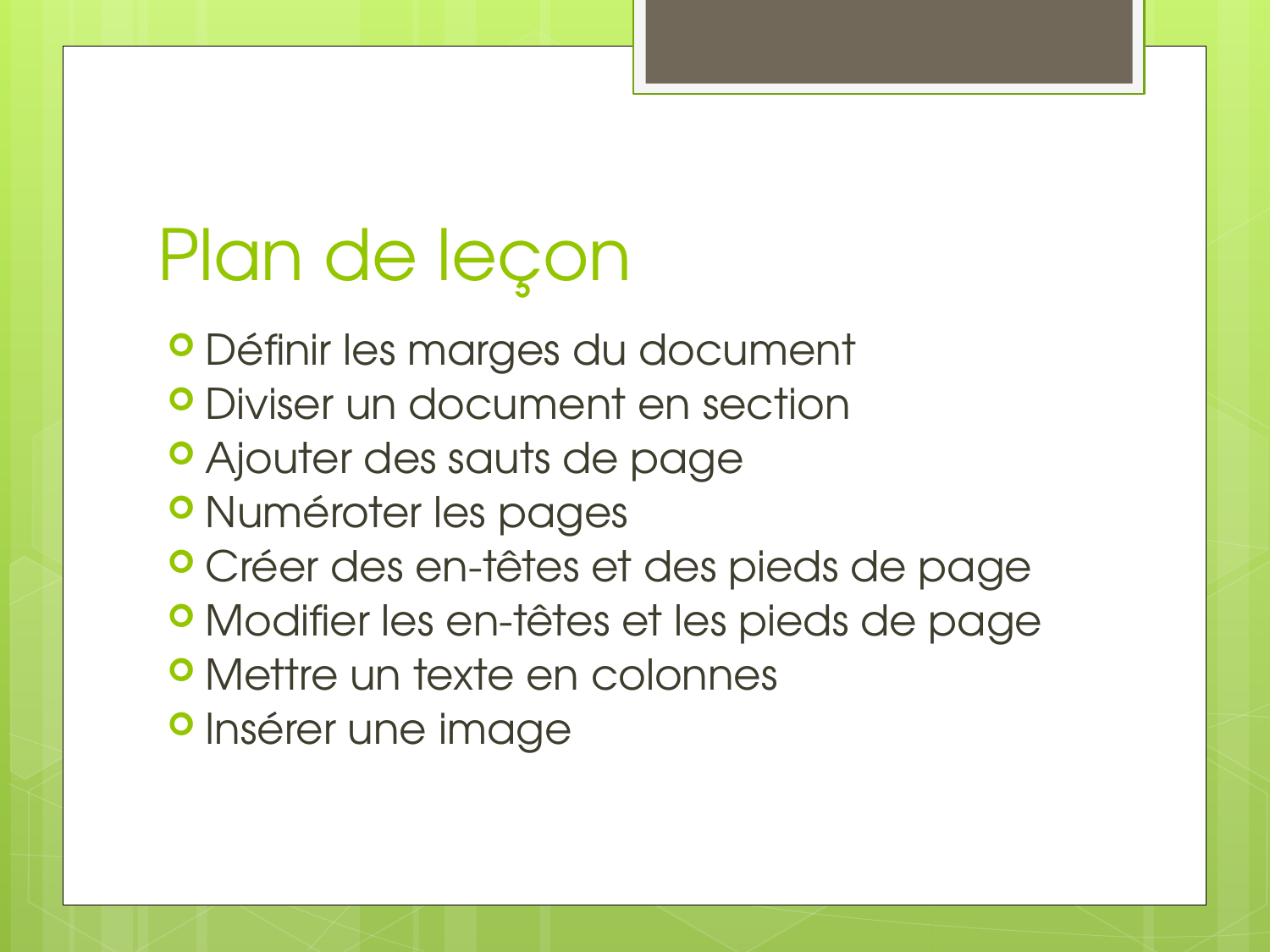

# Plan de leçon
Définir les marges du document
Diviser un document en section
Ajouter des sauts de page
Numéroter les pages
Créer des en-têtes et des pieds de page
Modifier les en-têtes et les pieds de page
Mettre un texte en colonnes
Insérer une image